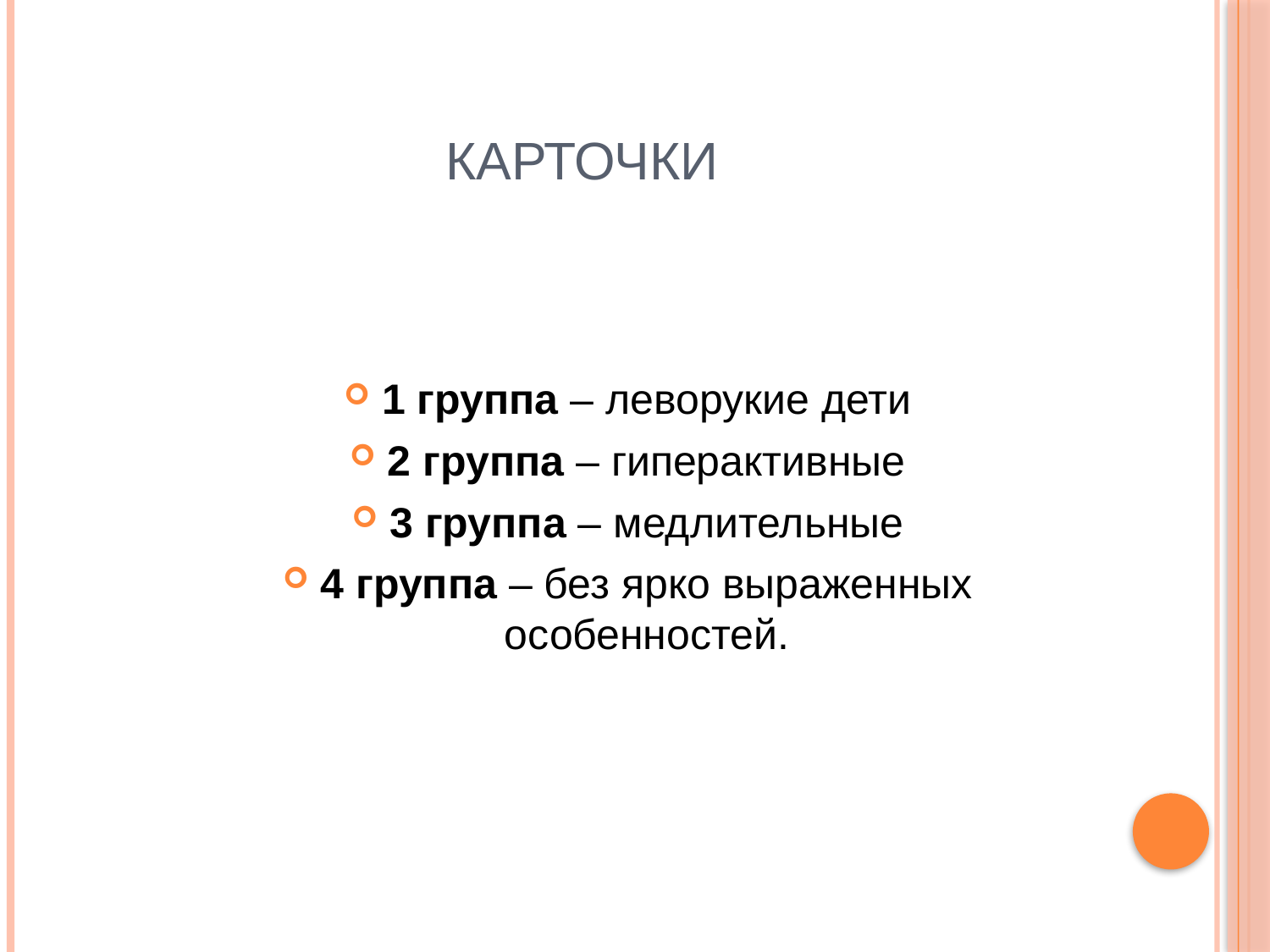

# Карточки
1 группа – леворукие дети
2 группа – гиперактивные
3 группа – медлительные
4 группа – без ярко выраженных особенностей.